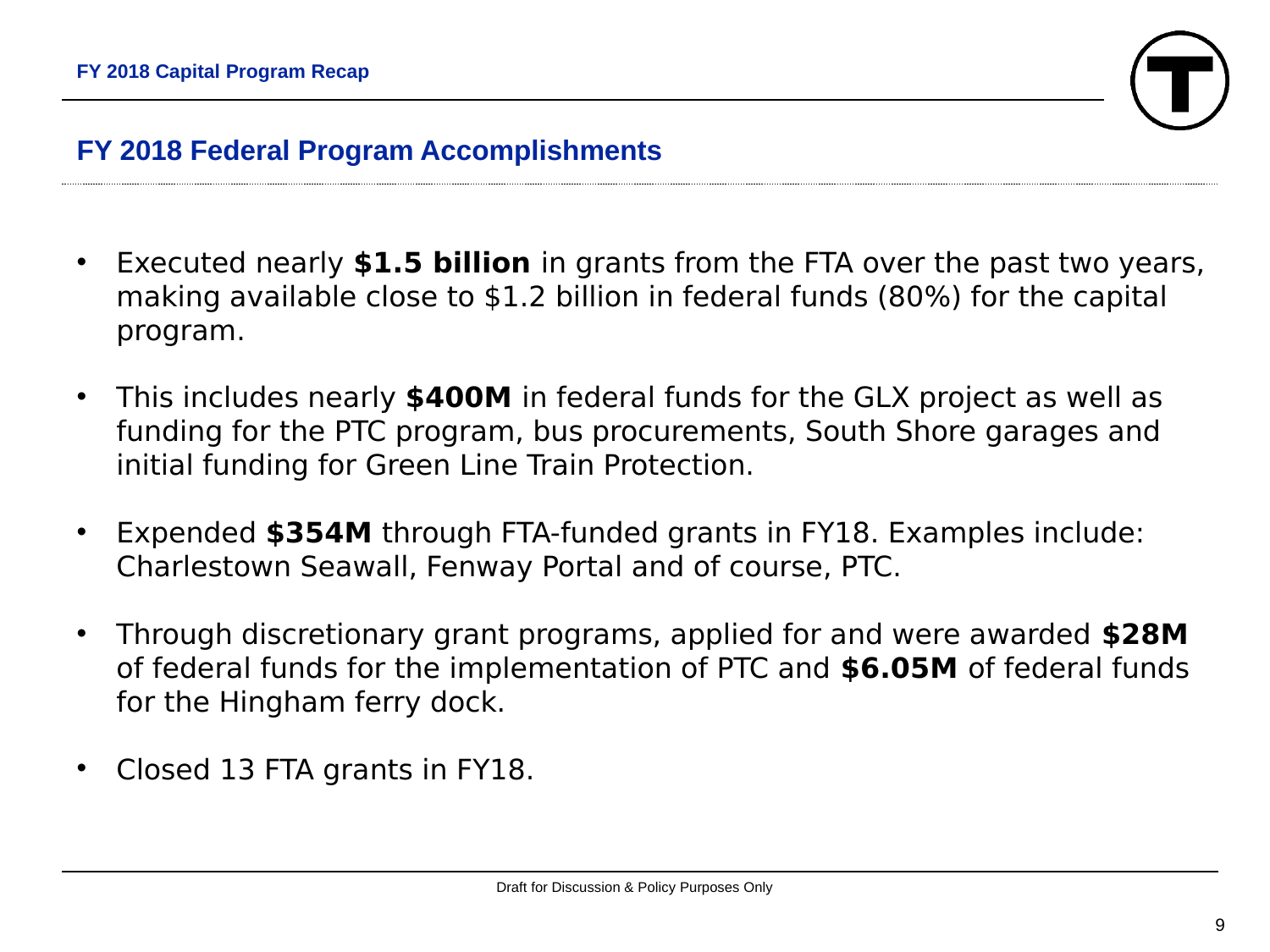

FY 2018 Capital Program Recap
# FY 2018 Federal Program Accomplishments

Executed nearly $1.5 billion in grants from the FTA over the past two years, making available close to $1.2 billion in federal funds (80%) for the capital program.
This includes nearly $400M in federal funds for the GLX project as well as funding for the PTC program, bus procurements, South Shore garages and initial funding for Green Line Train Protection.
Expended $354M through FTA-funded grants in FY18. Examples include: Charlestown Seawall, Fenway Portal and of course, PTC.
Through discretionary grant programs, applied for and were awarded $28M of federal funds for the implementation of PTC and $6.05M of federal funds for the Hingham ferry dock.
Closed 13 FTA grants in FY18.